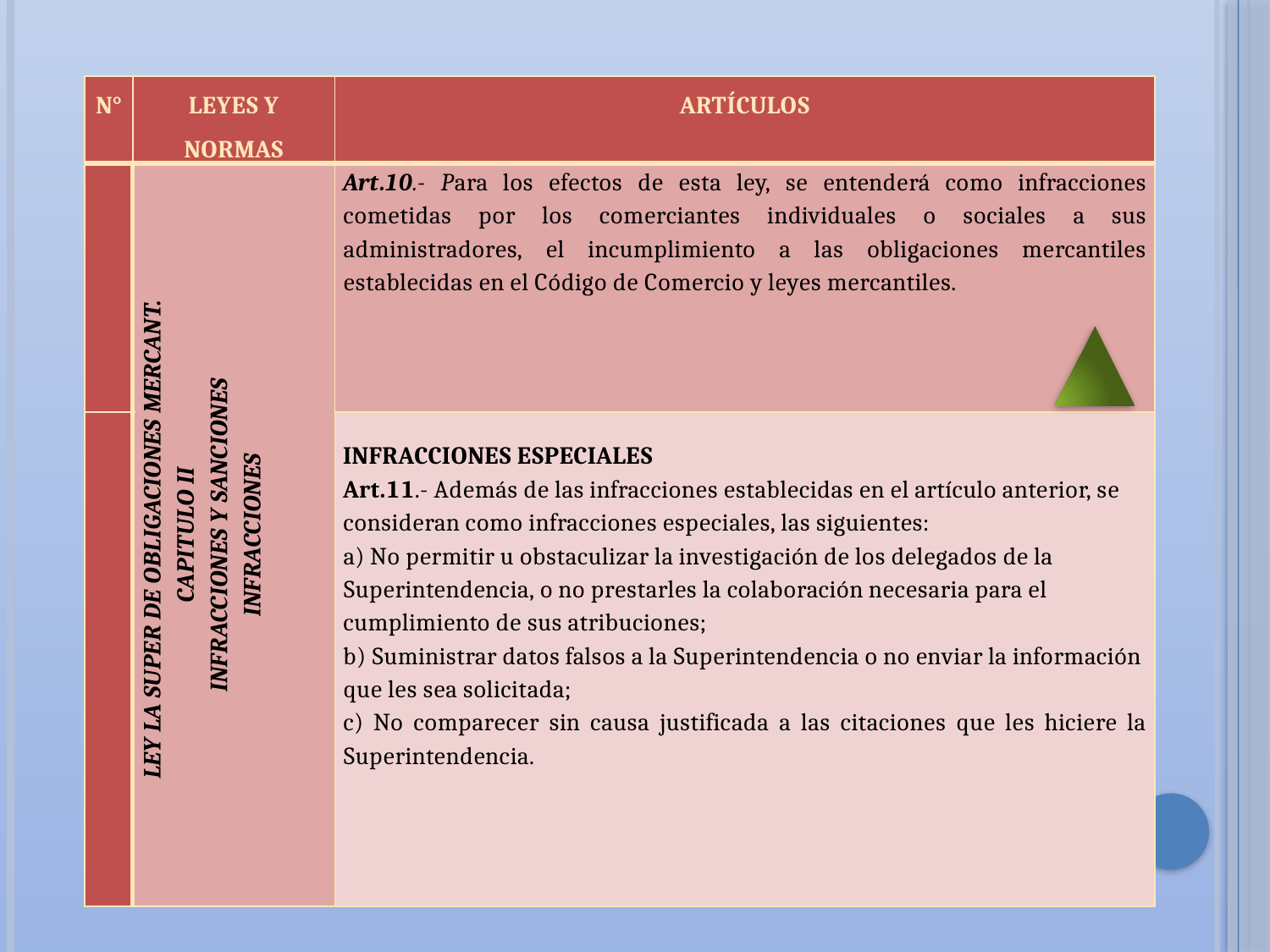

| N° | LEYES Y NORMAS | ARTÍCULOS |
| --- | --- | --- |
|  | LEY LA SUPER DE OBLIGACIONES MERCANT. CAPITULO II INFRACCIONES Y SANCIONES INFRACCIONES | Art.10.- Para los efectos de esta ley, se entenderá como infracciones cometidas por los comerciantes individuales o sociales a sus administradores, el incumplimiento a las obligaciones mercantiles establecidas en el Código de Comercio y leyes mercantiles. |
|  |  | INFRACCIONES ESPECIALES Art.11.- Además de las infracciones establecidas en el artículo anterior, se consideran como infracciones especiales, las siguientes: a) No permitir u obstaculizar la investigación de los delegados de la Superintendencia, o no prestarles la colaboración necesaria para el cumplimiento de sus atribuciones; b) Suministrar datos falsos a la Superintendencia o no enviar la información que les sea solicitada; c) No comparecer sin causa justificada a las citaciones que les hiciere la Superintendencia. |